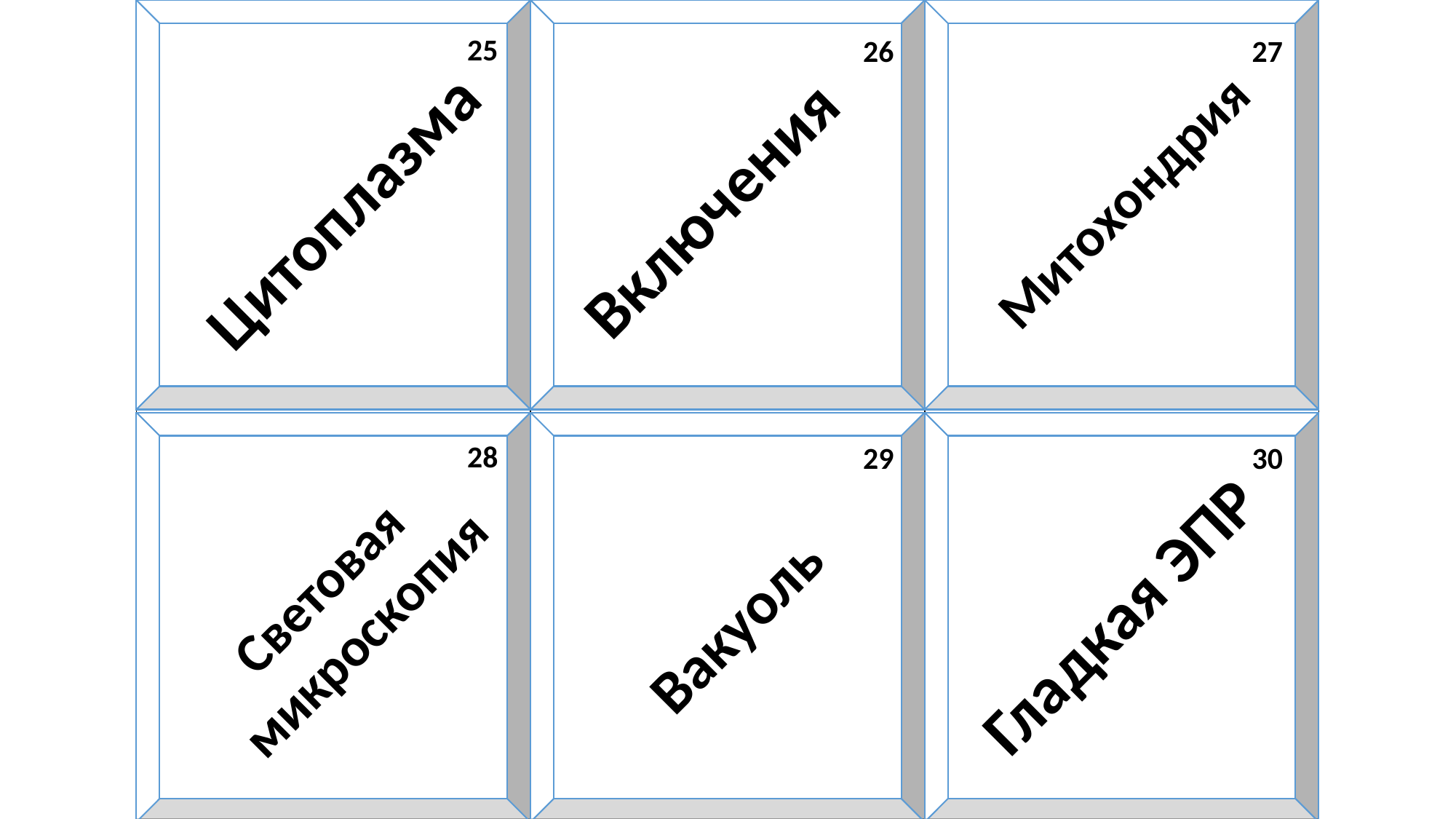

|  |  |  |
| --- | --- | --- |
|  |  |  |

25
26
27

Включения
Митохондрия
Цитоплазма

28
29
30

Световая микроскопия
Гладкая ЭПР
Вакуоль